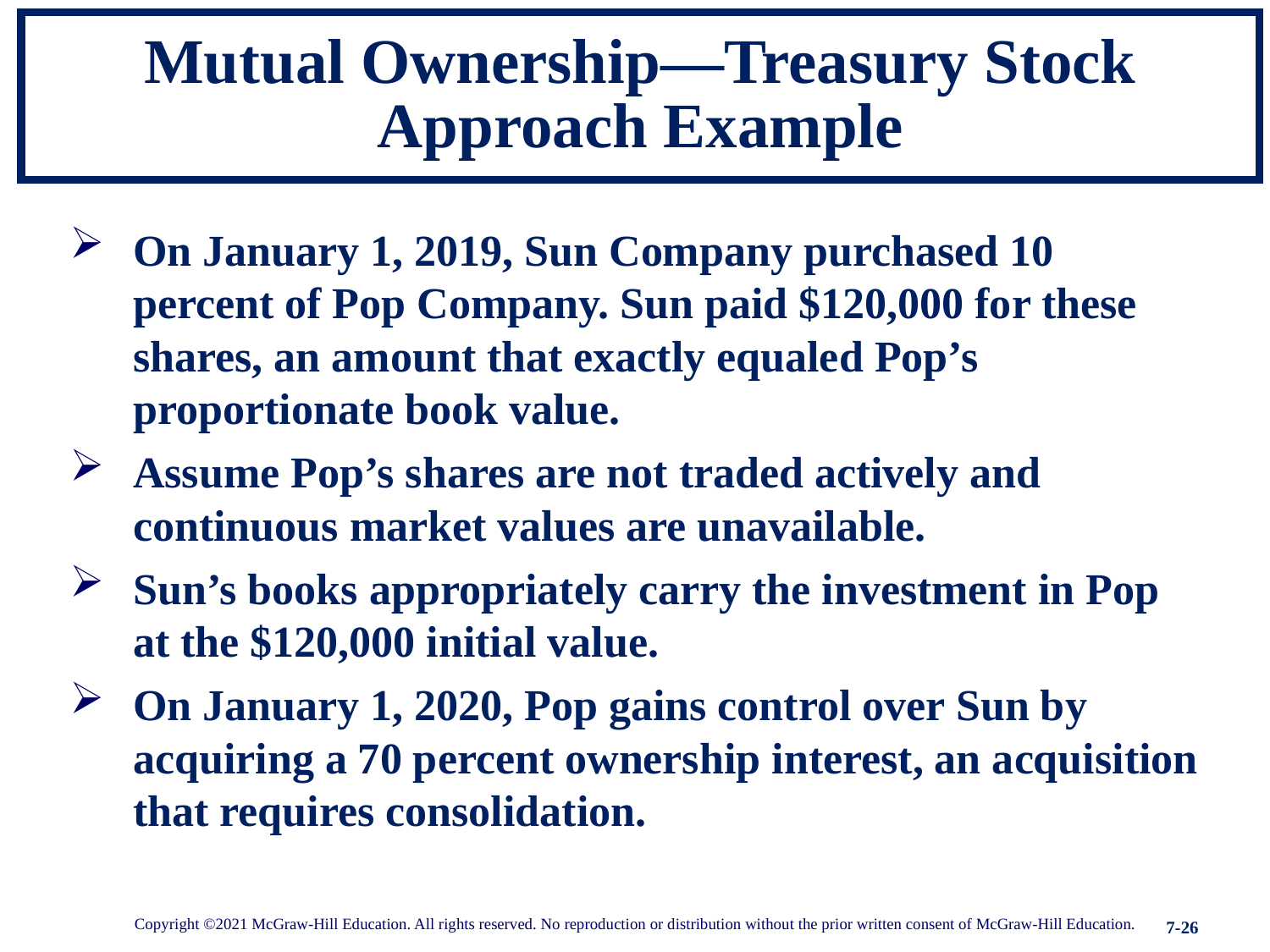

# Mutual Ownership—Treasury Stock Approach Example
On January 1, 2019, Sun Company purchased 10 percent of Pop Company. Sun paid $120,000 for these shares, an amount that exactly equaled Pop’s proportionate book value.
Assume Pop’s shares are not traded actively and continuous market values are unavailable.
Sun’s books appropriately carry the investment in Pop at the $120,000 initial value.
On January 1, 2020, Pop gains control over Sun by acquiring a 70 percent ownership interest, an acquisition that requires consolidation.
Copyright ©2021 McGraw-Hill Education. All rights reserved. No reproduction or distribution without the prior written consent of McGraw-Hill Education.
7-26